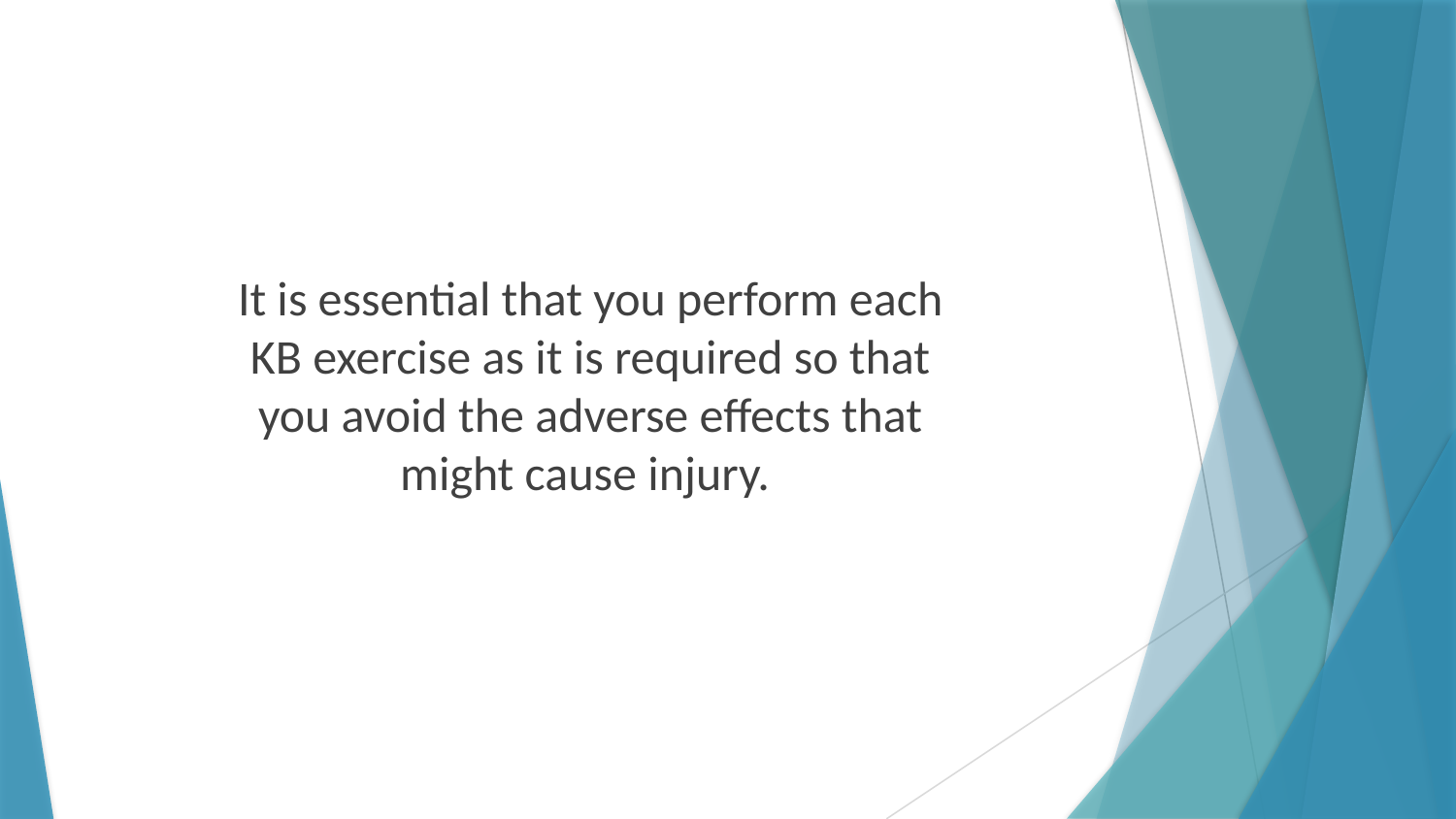

It is essential that you perform each KB exercise as it is required so that you avoid the adverse effects that might cause injury.